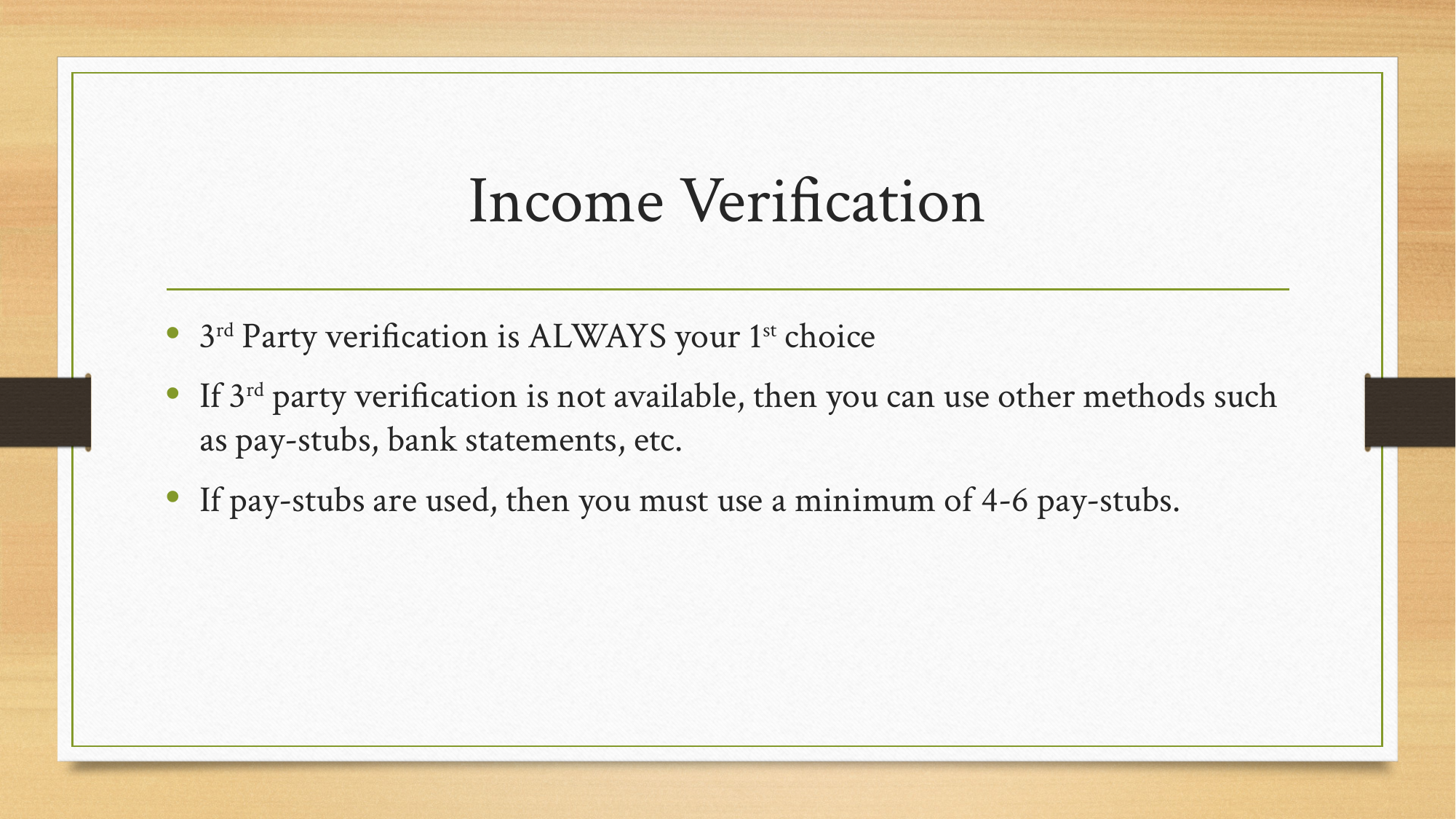

# Income Verification
3rd Party verification is ALWAYS your 1st choice
If 3rd party verification is not available, then you can use other methods such as pay-stubs, bank statements, etc.
If pay-stubs are used, then you must use a minimum of 4-6 pay-stubs.